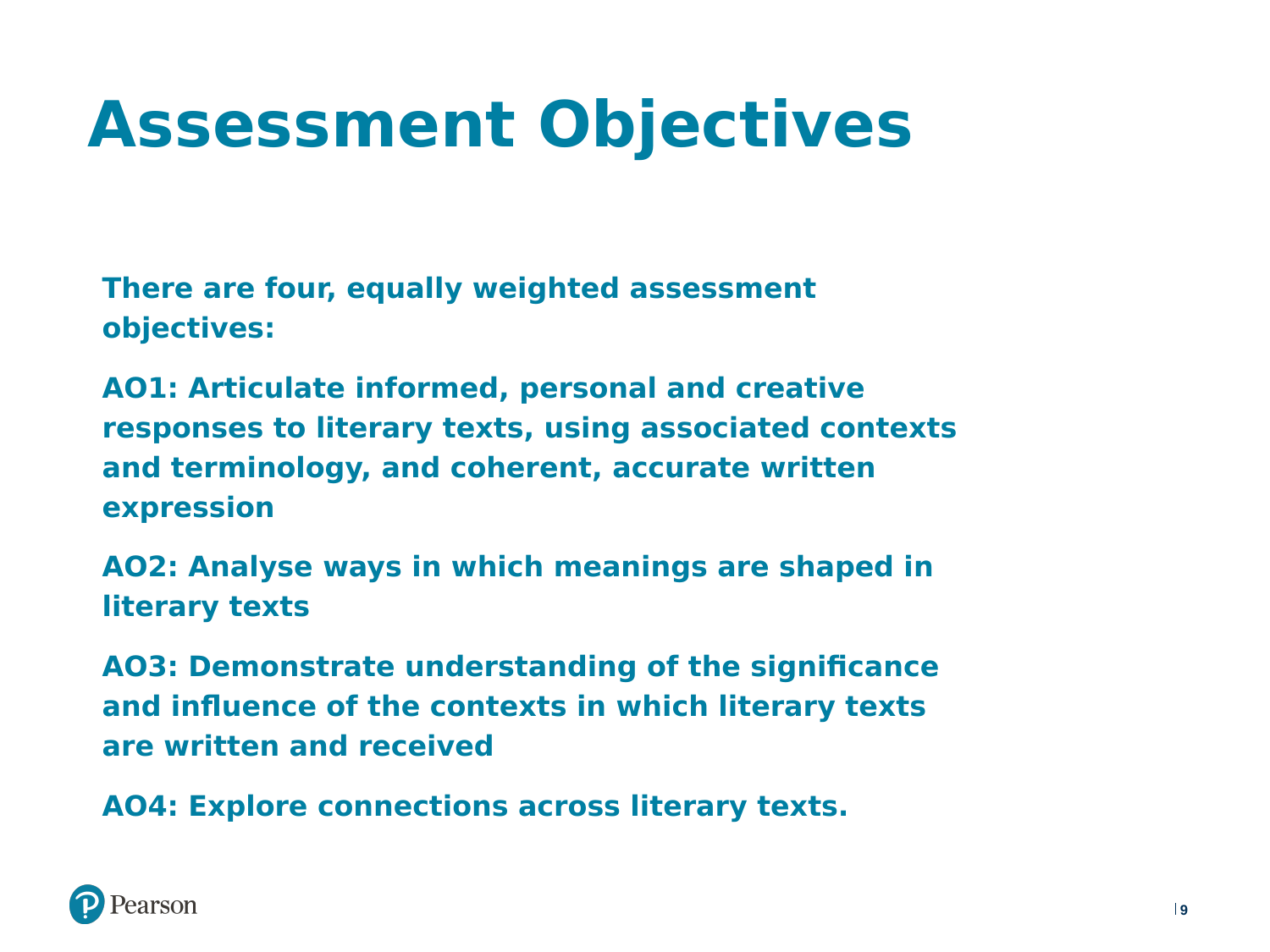

# Assessment Objectives
There are four, equally weighted assessment objectives:
AO1: Articulate informed, personal and creative responses to literary texts, using associated contexts and terminology, and coherent, accurate written expression
AO2: Analyse ways in which meanings are shaped in literary texts
AO3: Demonstrate understanding of the significance and influence of the contexts in which literary texts are written and received
AO4: Explore connections across literary texts.

9